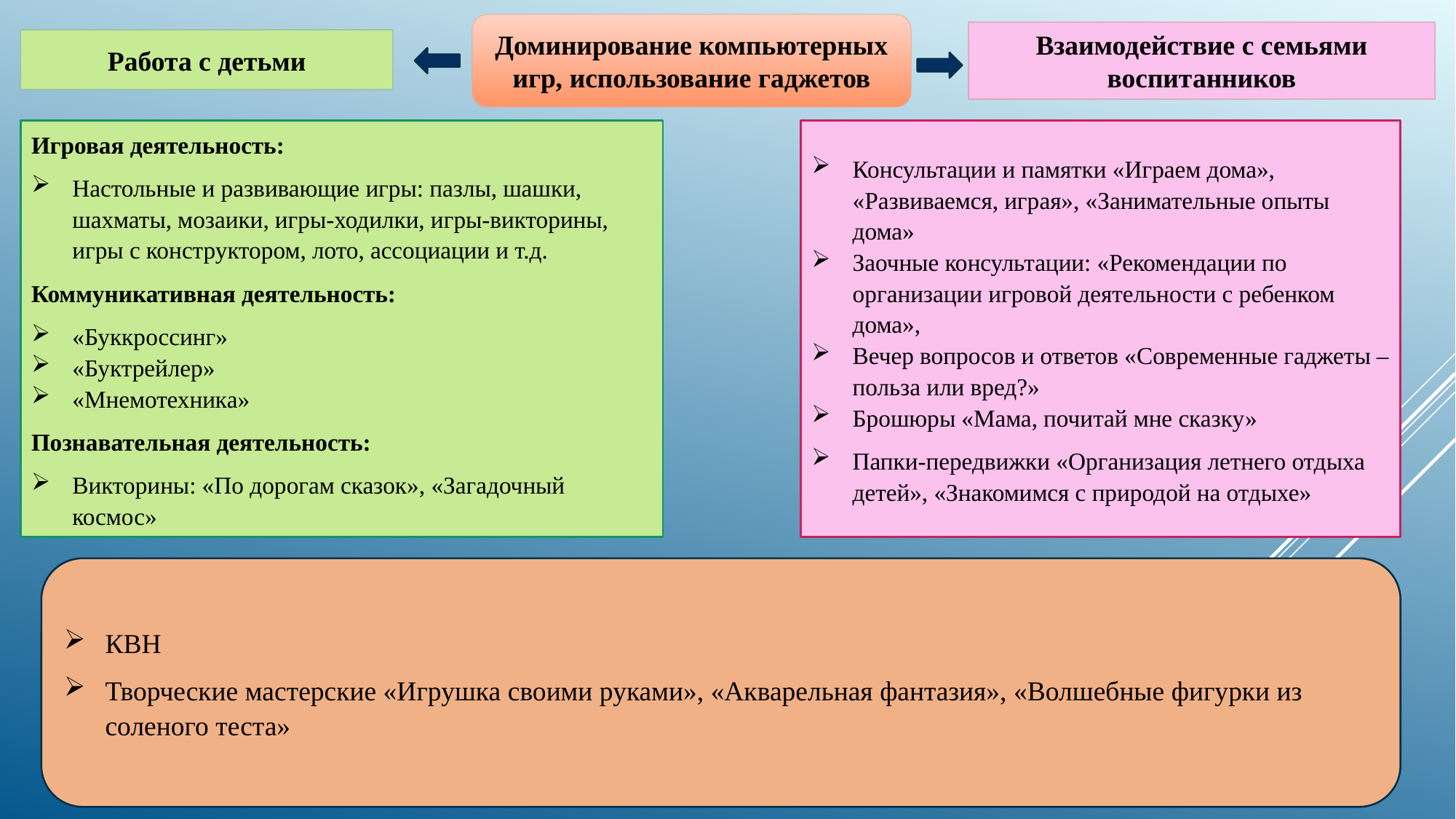

Доминирование компьютерных игр, использование гаджетов
Взаимодействие с семьями воспитанников
Работа с детьми

Игровая деятельность:
Настольные и развивающие игры: пазлы, шашки, шахматы, мозаики, игры-ходилки, игры-викторины, игры с конструктором, лото, ассоциации и т.д.
Коммуникативная деятельность:
«Буккроссинг»
«Буктрейлер»
«Мнемотехника»
Познавательная деятельность:
Викторины: «По дорогам сказок», «Загадочный космос»
Консультации и памятки «Играем дома», «Развиваемся, играя», «Занимательные опыты дома»
Заочные консультации: «Рекомендации по организации игровой деятельности с ребенком дома»,
Вечер вопросов и ответов «Современные гаджеты – польза или вред?»
Брошюры «Мама, почитай мне сказку»
Папки-передвижки «Организация летнего отдыха детей», «Знакомимся с природой на отдыхе»
КВН
Творческие мастерские «Игрушка своими руками», «Акварельная фантазия», «Волшебные фигурки из соленого теста»